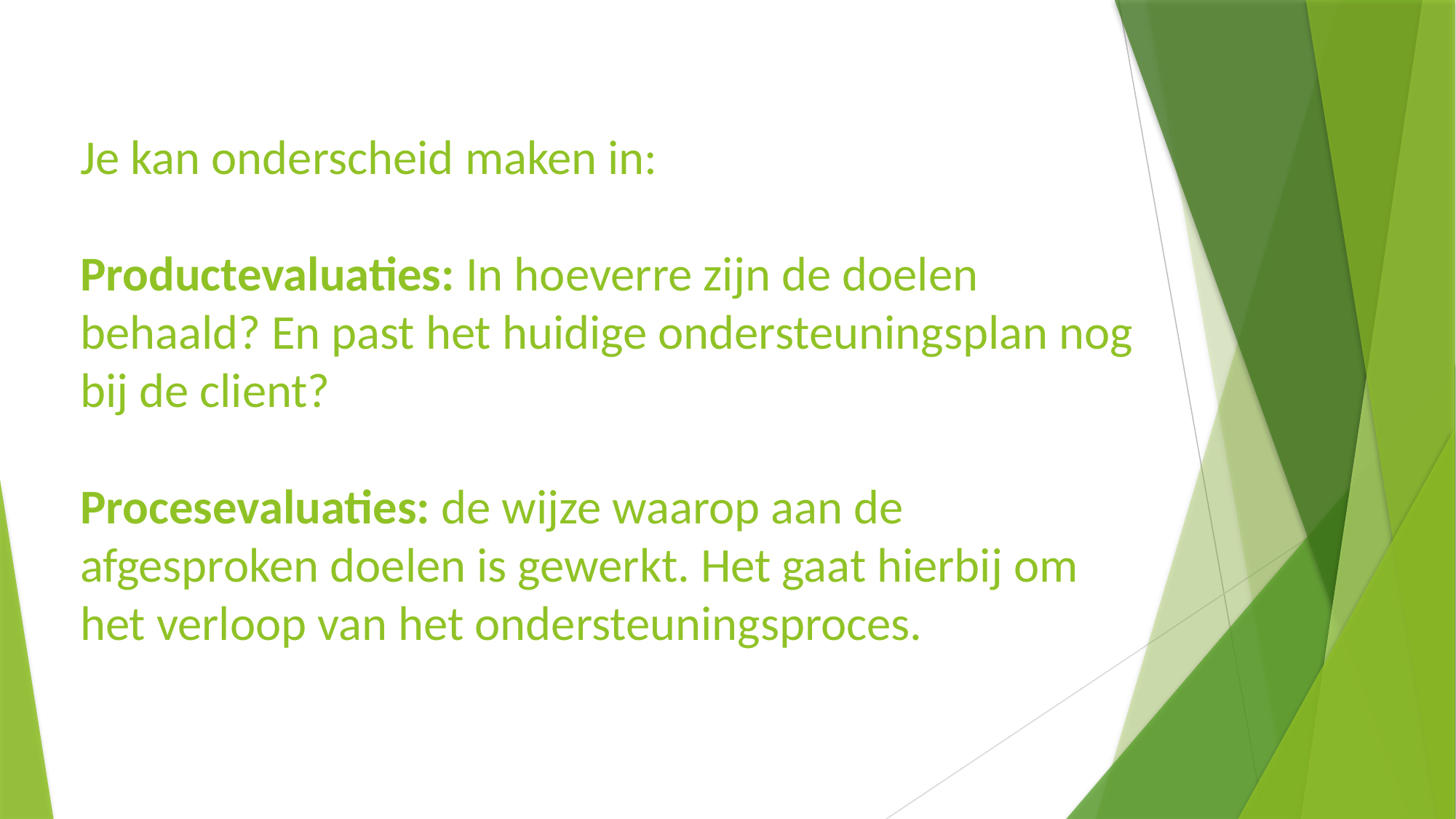

Je kan onderscheid maken in:

Productevaluaties: In hoeverre zijn de doelen behaald? En past het huidige ondersteuningsplan nog bij de client?

Procesevaluaties: de wijze waarop aan de afgesproken doelen is gewerkt. Het gaat hierbij om het verloop van het ondersteuningsproces.